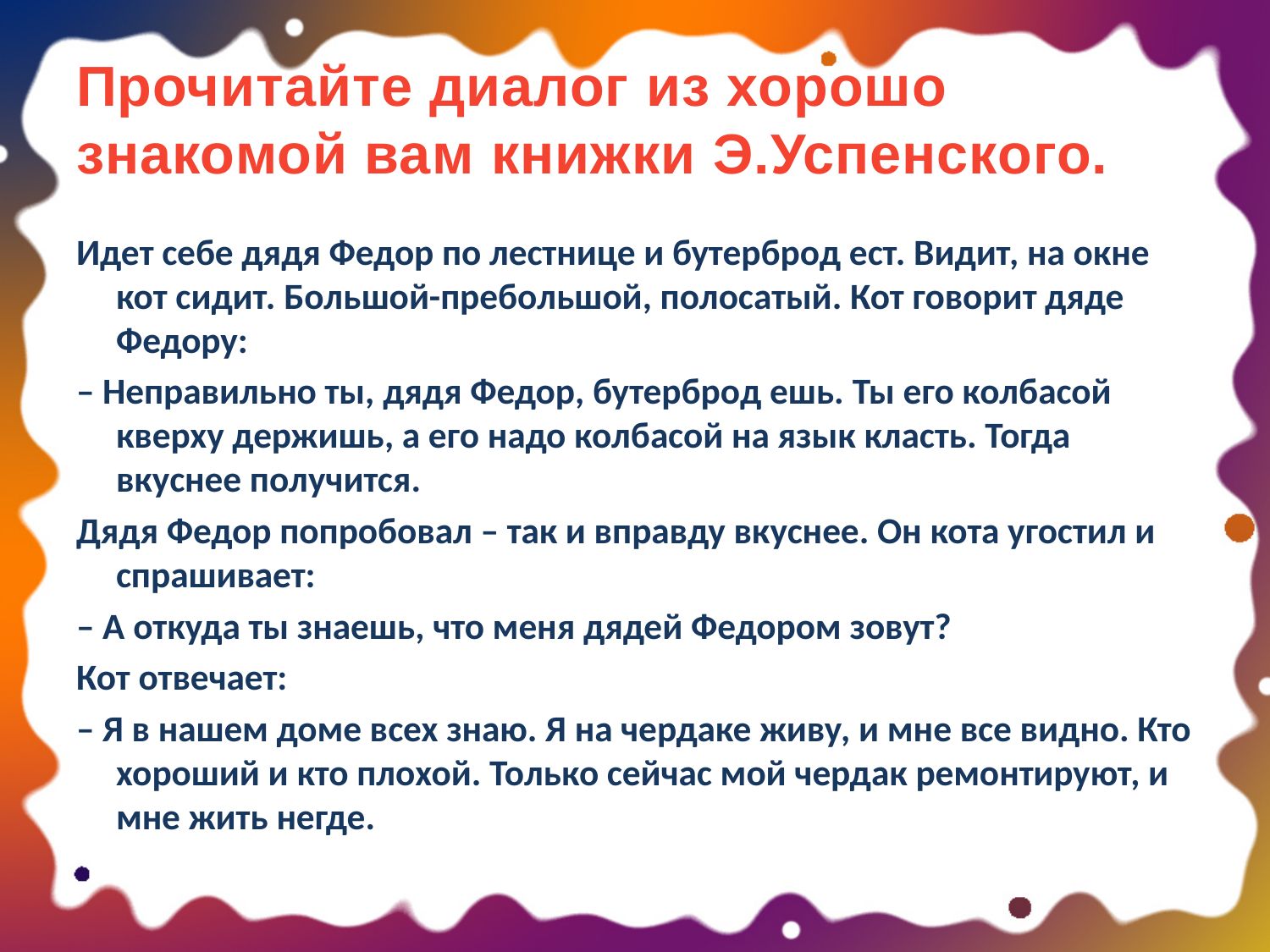

# Прочитайте диалог из хорошо знакомой вам книжки Э.Успенского.
Идет себе дядя Федор по лестнице и бутерброд ест. Видит, на окне кот сидит. Большой-пребольшой, полосатый. Кот говорит дяде Федору:
– Неправильно ты, дядя Федор, бутерброд ешь. Ты его колбасой кверху держишь, а его надо колбасой на язык класть. Тогда вкуснее получится.
Дядя Федор попробовал – так и вправду вкуснее. Он кота угостил и спрашивает:
– А откуда ты знаешь, что меня дядей Федором зовут?
Кот отвечает:
– Я в нашем доме всех знаю. Я на чердаке живу, и мне все видно. Кто хороший и кто плохой. Только сейчас мой чердак ремонтируют, и мне жить негде.